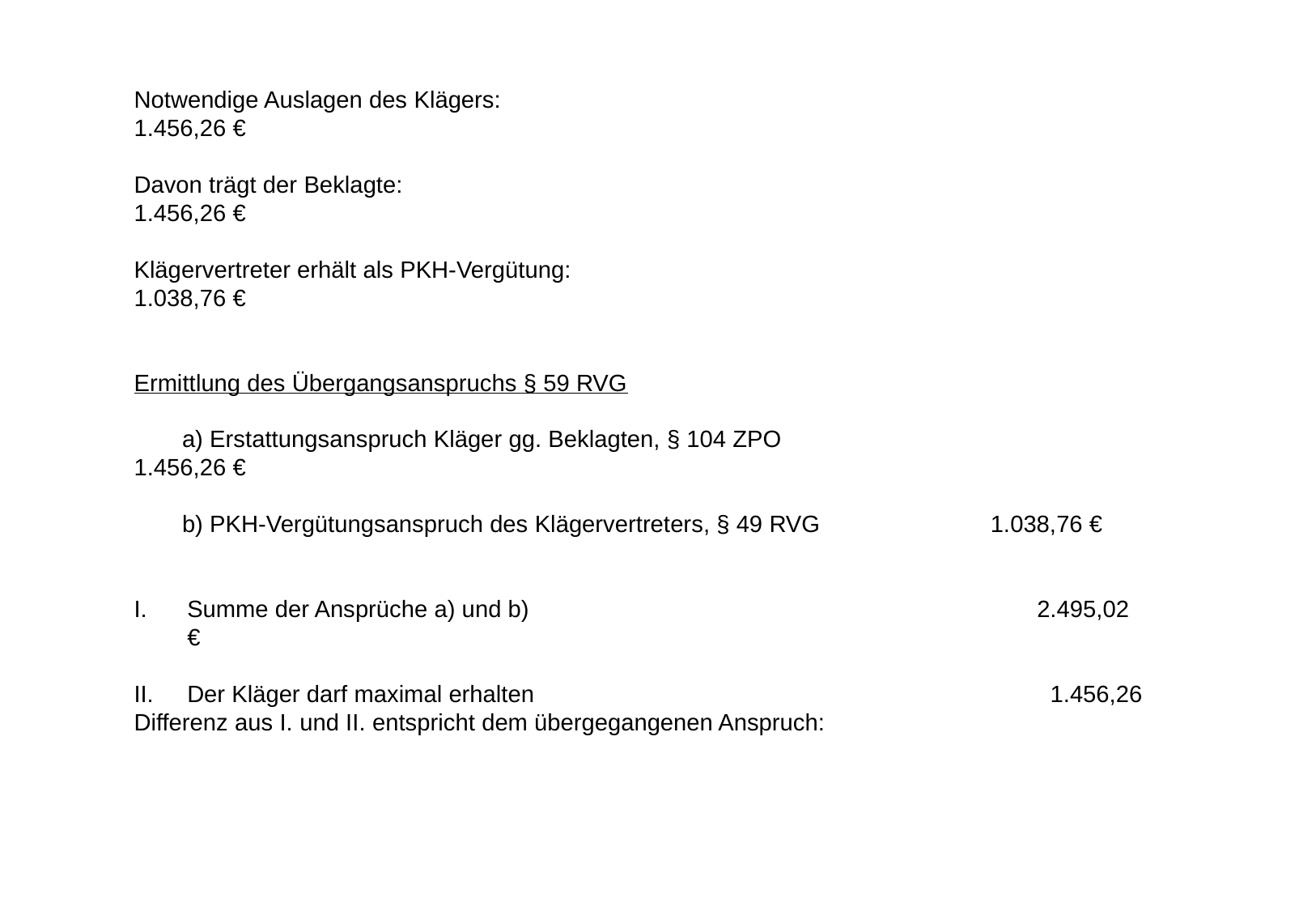

Notwendige Auslagen des Klägers:					1.456,26 €

Davon trägt der Beklagte:						 1.456,26 €

Klägervertreter erhält als PKH-Vergütung:				                 1.038,76 €

Ermittlung des Übergangsanspruchs § 59 RVG

	a) Erstattungsanspruch Kläger gg. Beklagten, § 104 ZPO			 1.456,26 €

	b) PKH-Vergütungsanspruch des Klägervertreters, § 49 RVG		 1.038,76 €

Summe der Ansprüche a) und b)					2.495,02 €

Der Kläger darf maximal erhalten					  1.456,26
Differenz aus I. und II. entspricht dem übergegangenen Anspruch: